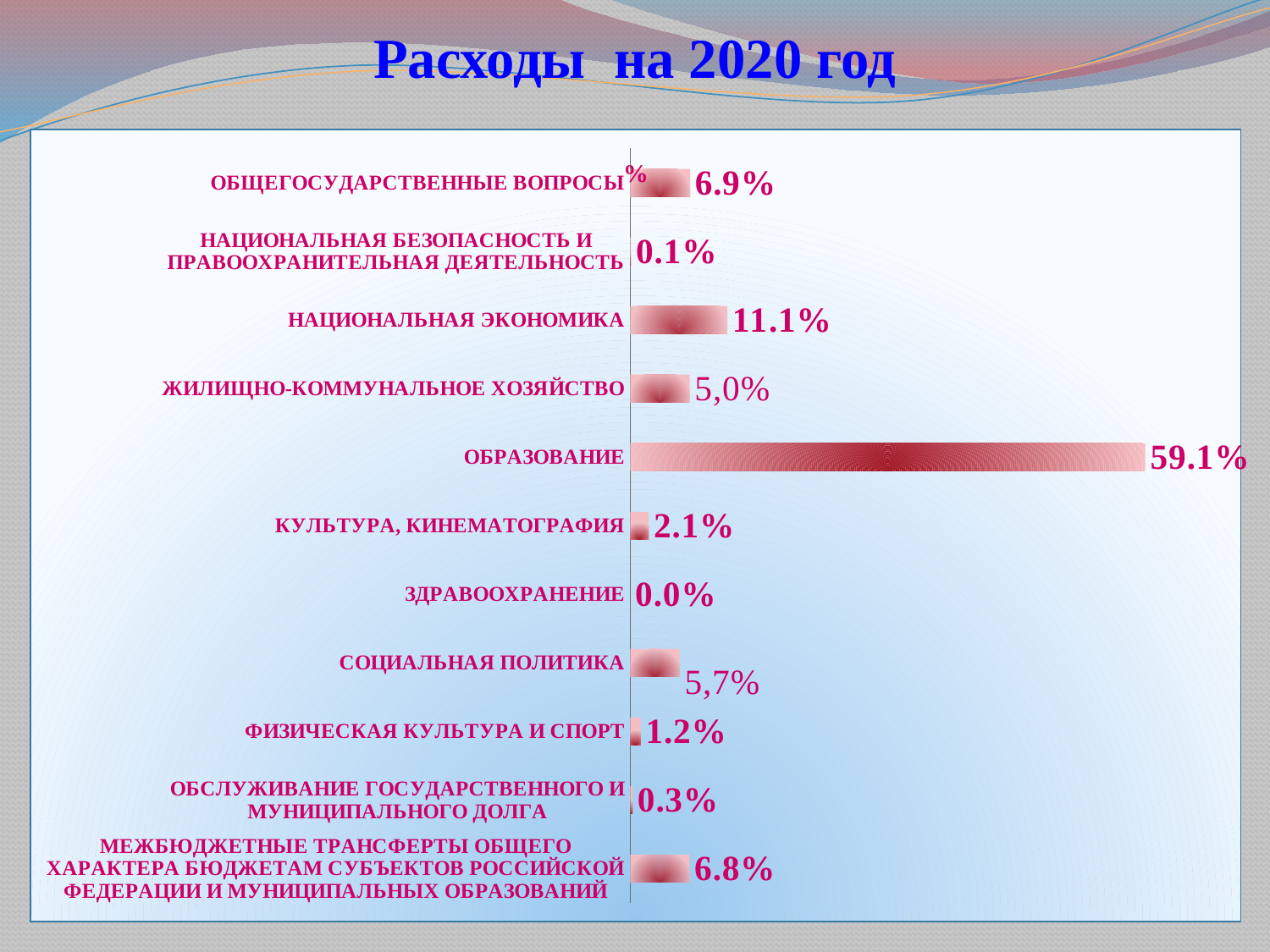

# Расходы  на 2020 год

### Chart:

| Category | % |
|---|---|
| МЕЖБЮДЖЕТНЫЕ ТРАНСФЕРТЫ ОБЩЕГО ХАРАКТЕРА БЮДЖЕТАМ СУБЪЕКТОВ РОССИЙСКОЙ ФЕДЕРАЦИИ И МУНИЦИПАЛЬНЫХ ОБРАЗОВАНИЙ | 0.06788945421989133 |
| ОБСЛУЖИВАНИЕ ГОСУДАРСТВЕННОГО И МУНИЦИПАЛЬНОГО ДОЛГА | 0.002644640105693923 |
| ФИЗИЧЕСКАЯ КУЛЬТУРА И СПОРТ | 0.011883602160265454 |
| СОЦИАЛЬНАЯ ПОЛИТИКА | 0.05655761214034382 |
| ЗДРАВООХРАНЕНИЕ | 0.0 |
| КУЛЬТУРА, КИНЕМАТОГРАФИЯ | 0.021229010979091165 |
| ОБРАЗОВАНИЕ | 0.590563959364752 |
| ЖИЛИЩНО-КОММУНАЛЬНОЕ ХОЗЯЙСТВО | 0.06828407860099595 |
| НАЦИОНАЛЬНАЯ ЭКОНОМИКА | 0.1114738724764238 |
| НАЦИОНАЛЬНАЯ БЕЗОПАСНОСТЬ И ПРАВООХРАНИТЕЛЬНАЯ ДЕЯТЕЛЬНОСТЬ | 0.0008328412466181113 |
| ОБЩЕГОСУДАРСТВЕННЫЕ ВОПРОСЫ | 0.06864092870592425 |